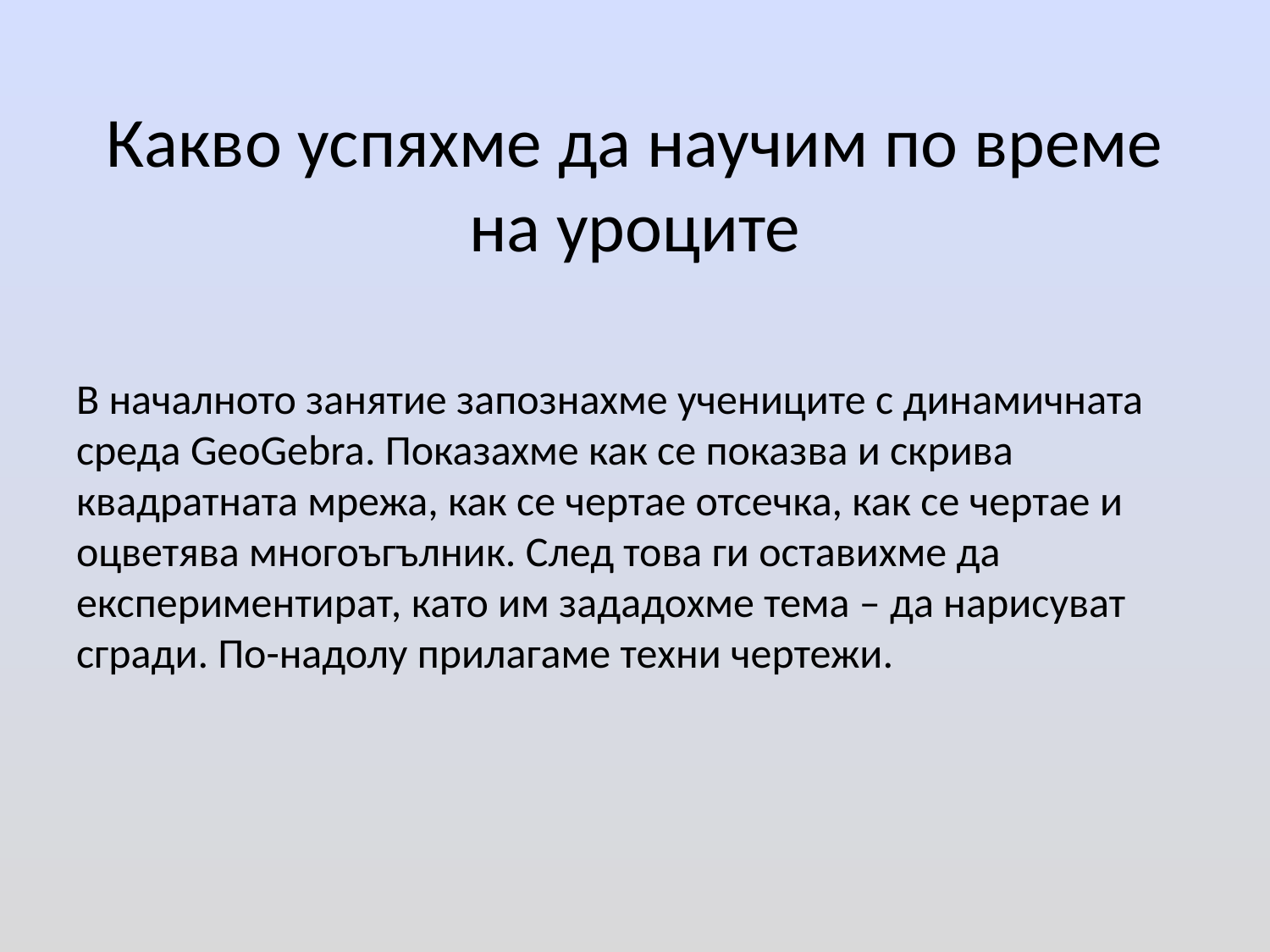

# Какво успяхме да научим по време на уроците
В началното занятие запознахме учениците с динамичната среда GeoGebra. Показахме как се показва и скрива квадратната мрежа, как се чертае отсечка, как се чертае и оцветява многоъгълник. След това ги оставихме да експериментират, като им зададохме тема – да нарисуват сгради. По-надолу прилагаме техни чертежи.